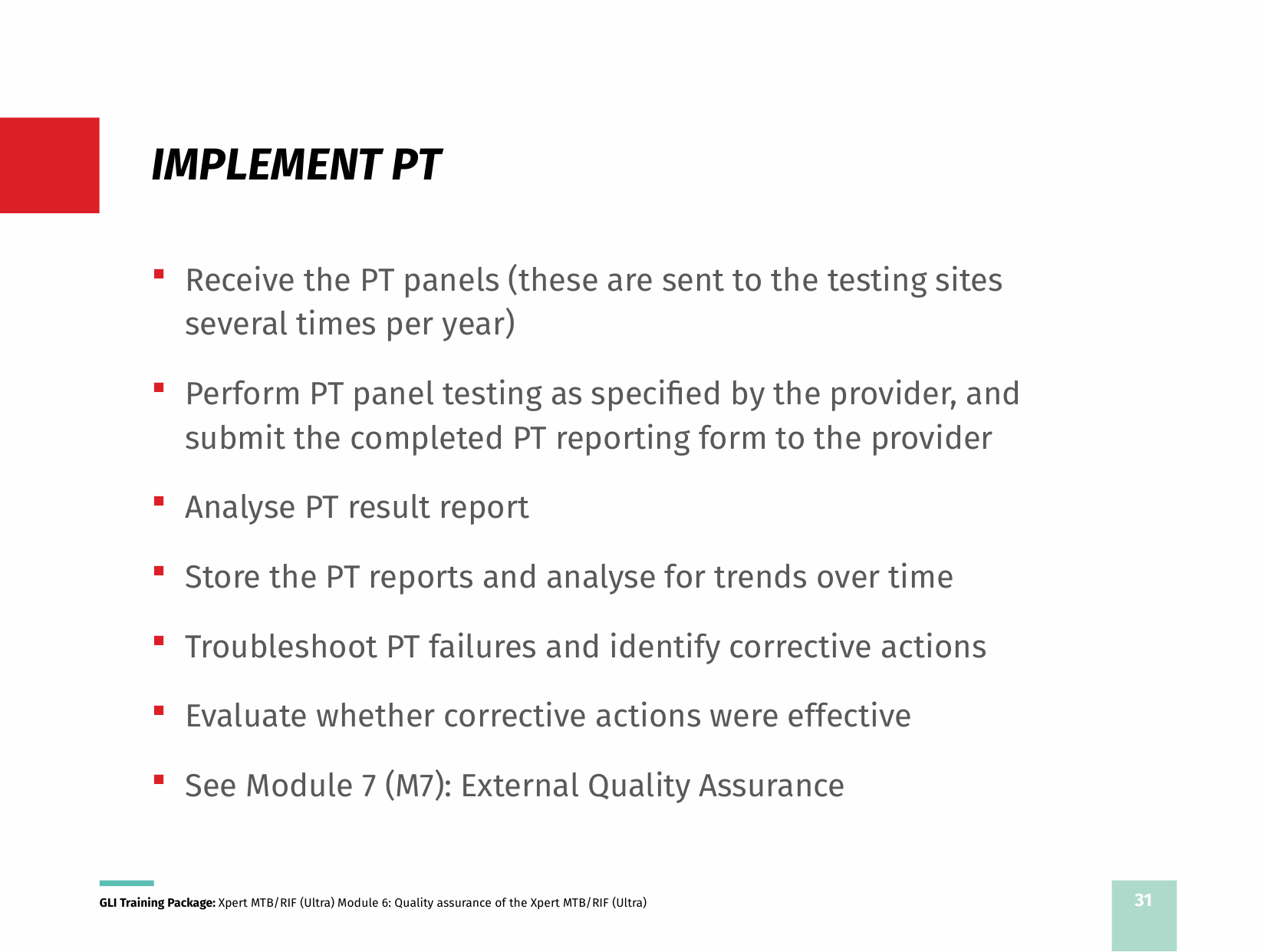

# IMPLEMENT PT
Receive the PT panels (these are sent to the testing sites several times per year)
Perform PT panel testing as specified by the provider, and submit the completed PT reporting form to the provider
Analyse PT result report
Store the PT reports and analyse for trends over time
Troubleshoot PT failures and identify corrective actions
Evaluate whether corrective actions were effective
See Module 7 (M7): External Quality Assurance